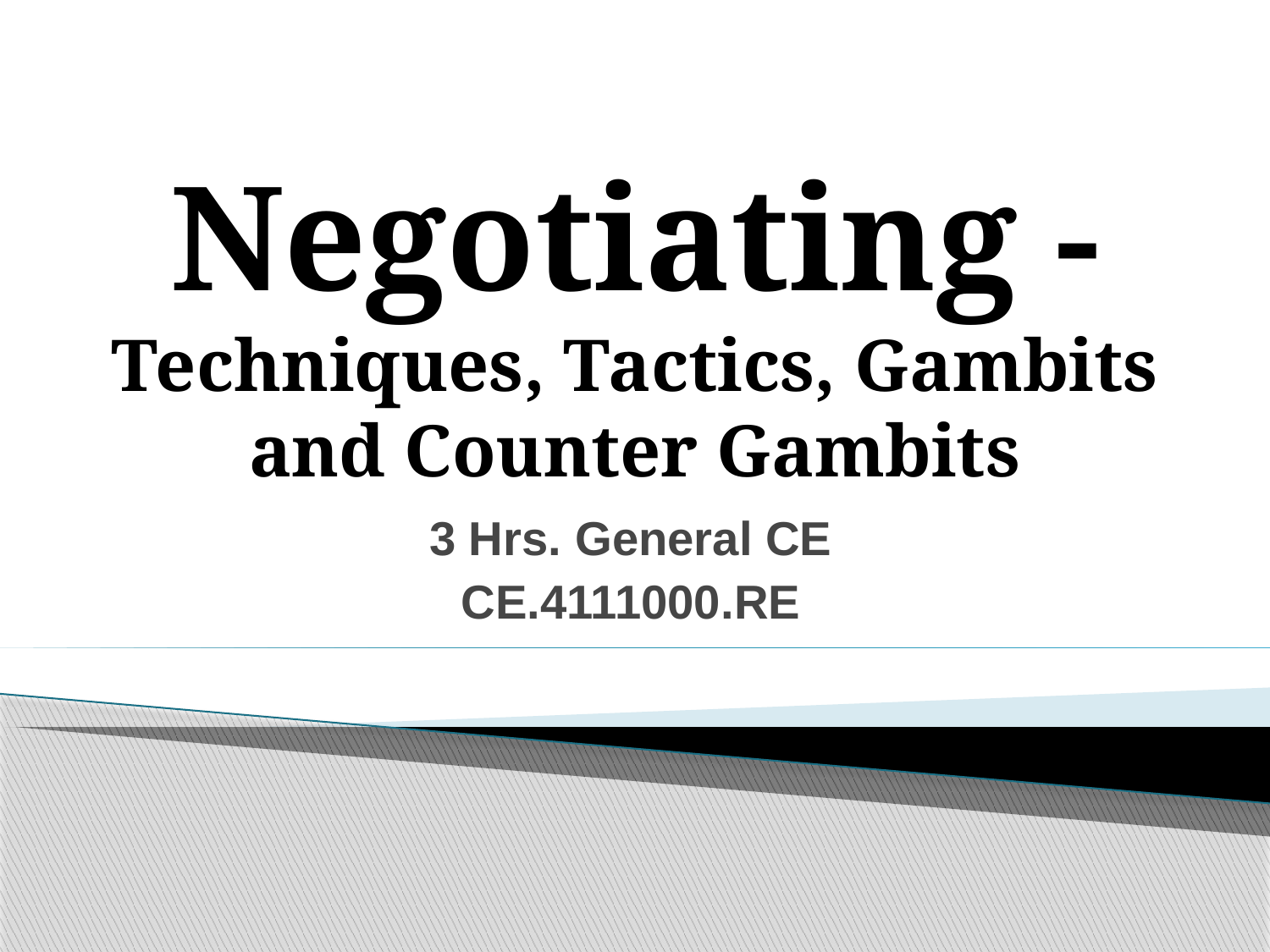

# Negotiating - Techniques, Tactics, Gambits and Counter Gambits
3 Hrs. General CE
CE.4111000.RE